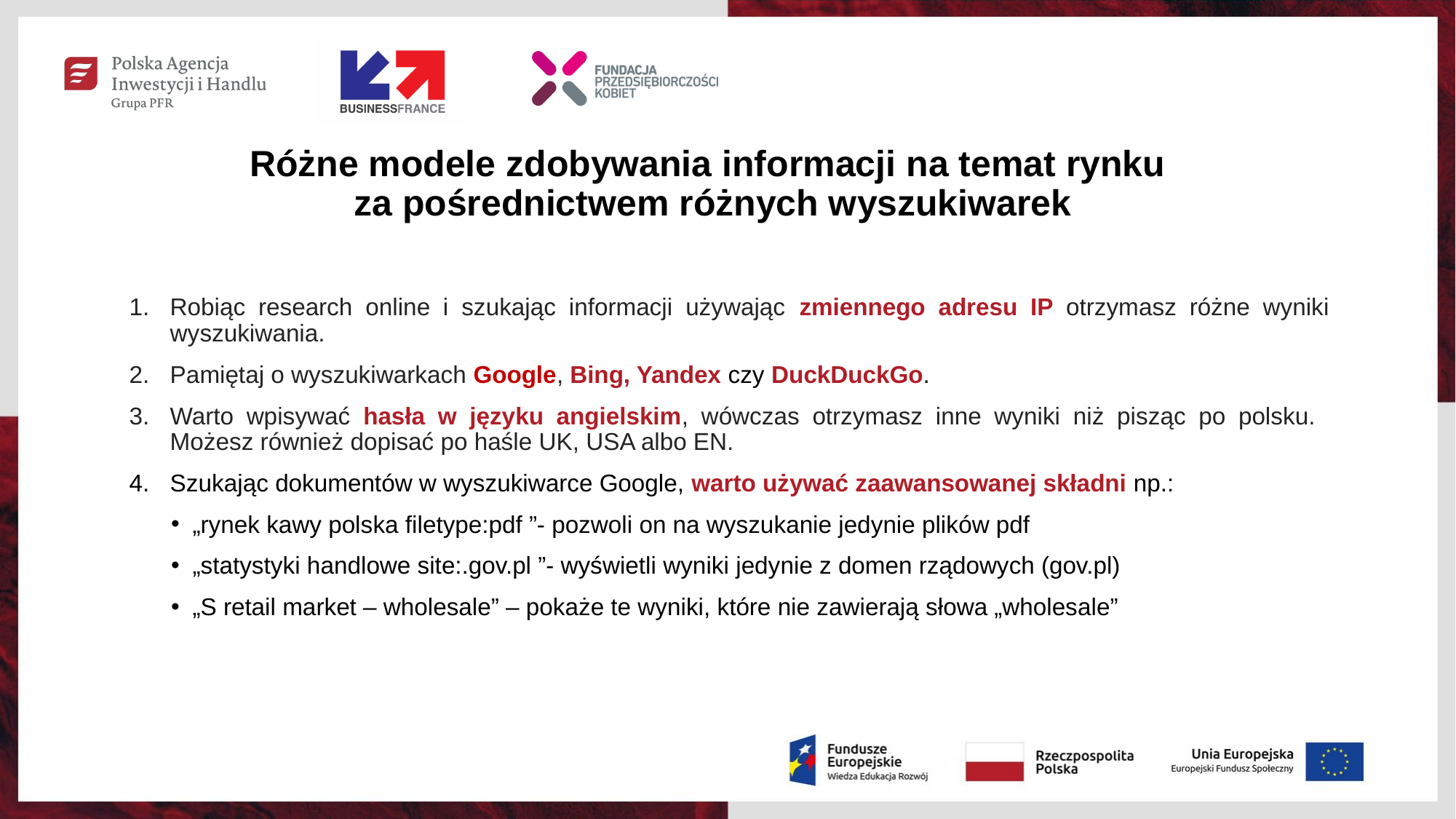

# Różne modele zdobywania informacji na temat rynku za pośrednictwem różnych wyszukiwarek
Robiąc research online i szukając informacji używając zmiennego adresu IP otrzymasz różne wyniki wyszukiwania.
Pamiętaj o wyszukiwarkach Google, Bing, Yandex czy DuckDuckGo.
Warto wpisywać hasła w języku angielskim, wówczas otrzymasz inne wyniki niż pisząc po polsku.
Możesz również dopisać po haśle UK, USA albo EN.
Szukając dokumentów w wyszukiwarce Google, warto używać zaawansowanej składni np.:
„rynek kawy polska filetype:pdf ”- pozwoli on na wyszukanie jedynie plików pdf
„statystyki handlowe site:.gov.pl ”- wyświetli wyniki jedynie z domen rządowych (gov.pl)
„S retail market – wholesale” – pokaże te wyniki, które nie zawierają słowa „wholesale”